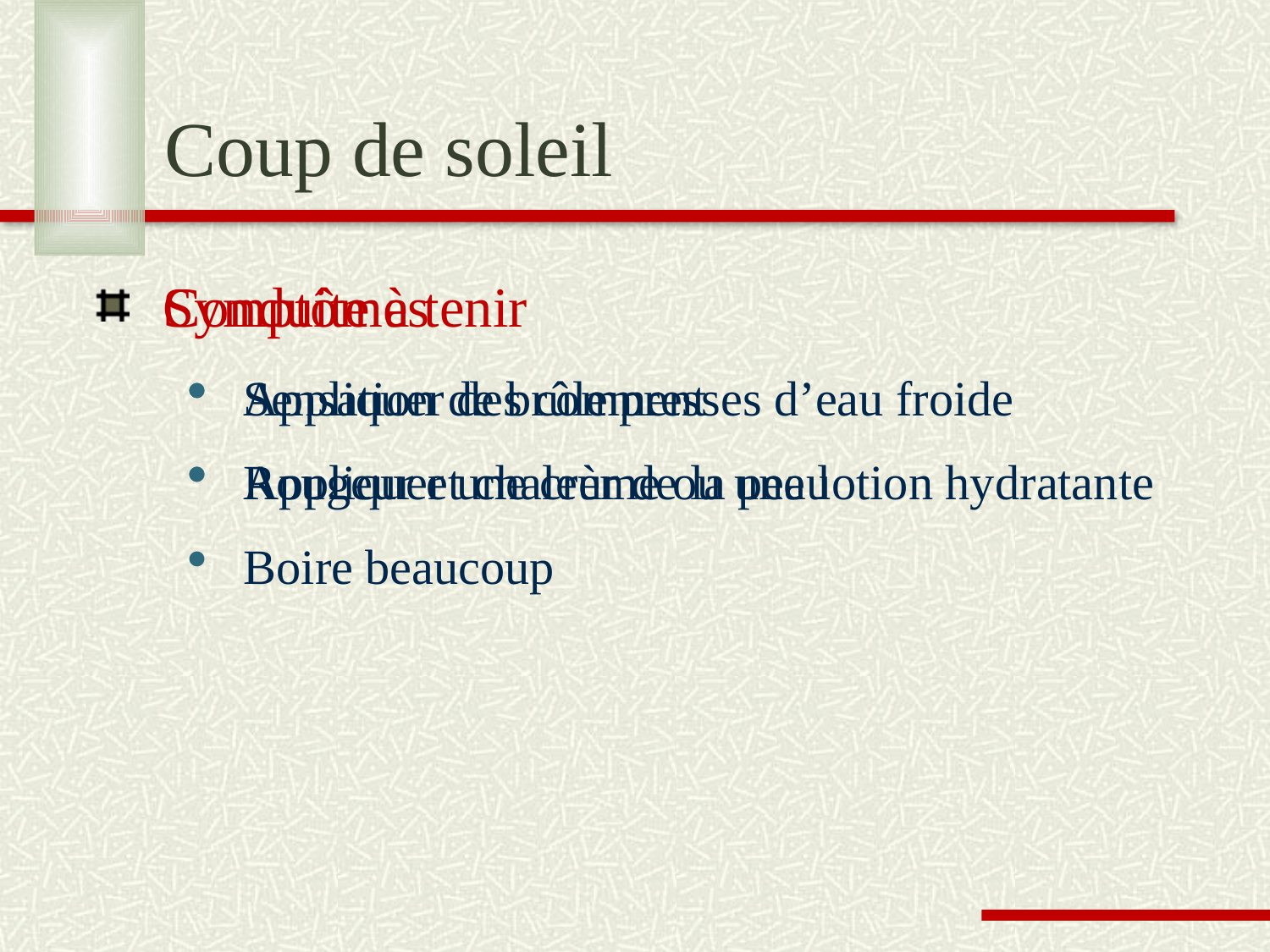

# Coup de soleil
Symptômes
Sensation de brûlement
Rougeur et chaleur de la peau
Conduite à tenir
Appliquer des compresses d’eau froide
Appliquer une crème ou une lotion hydratante
Boire beaucoup